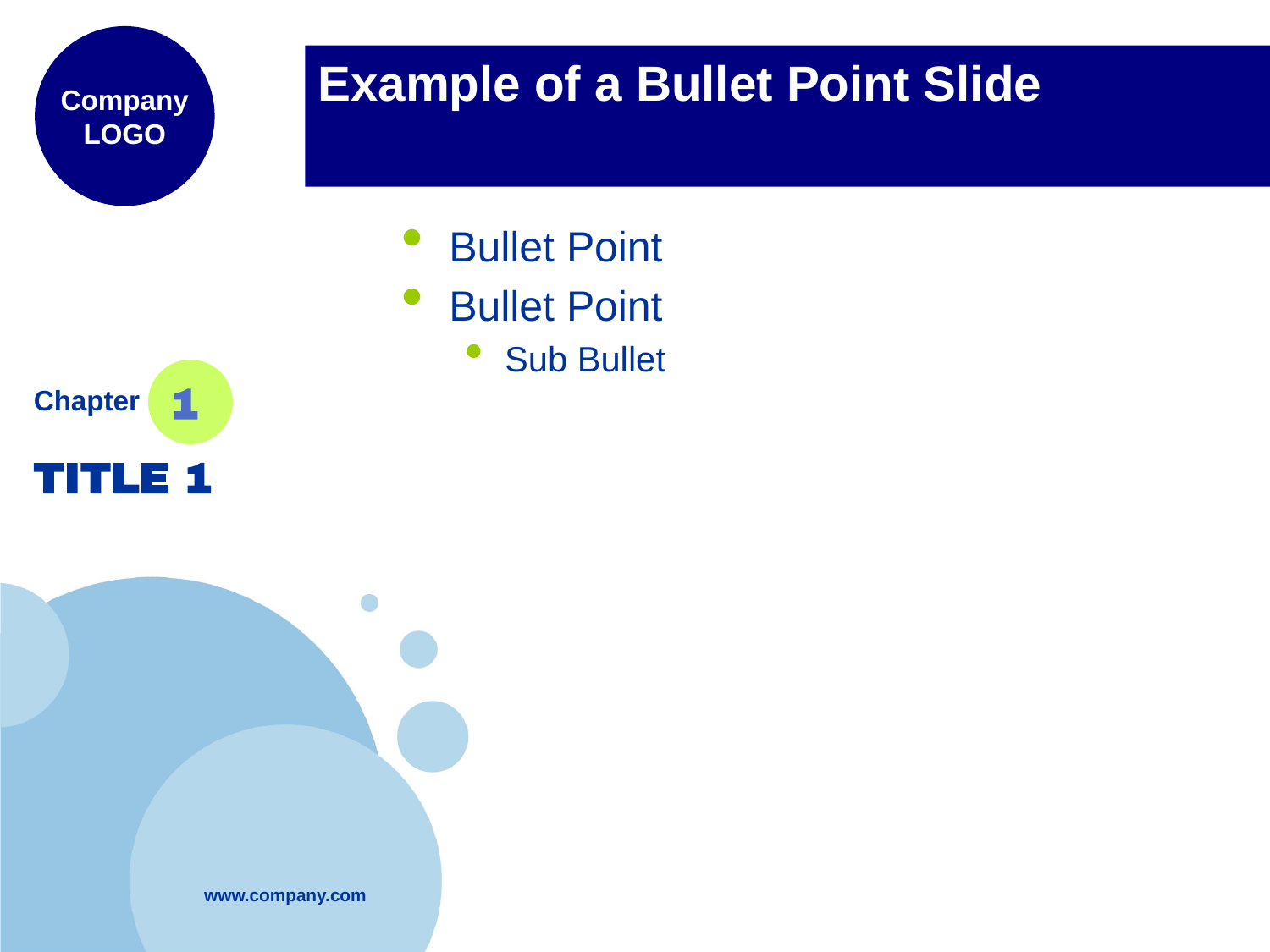

# Example of a Bullet Point Slide
Company LOGO
Bullet Point
Bullet Point
Sub Bullet

1
Chapter
TITLE 1